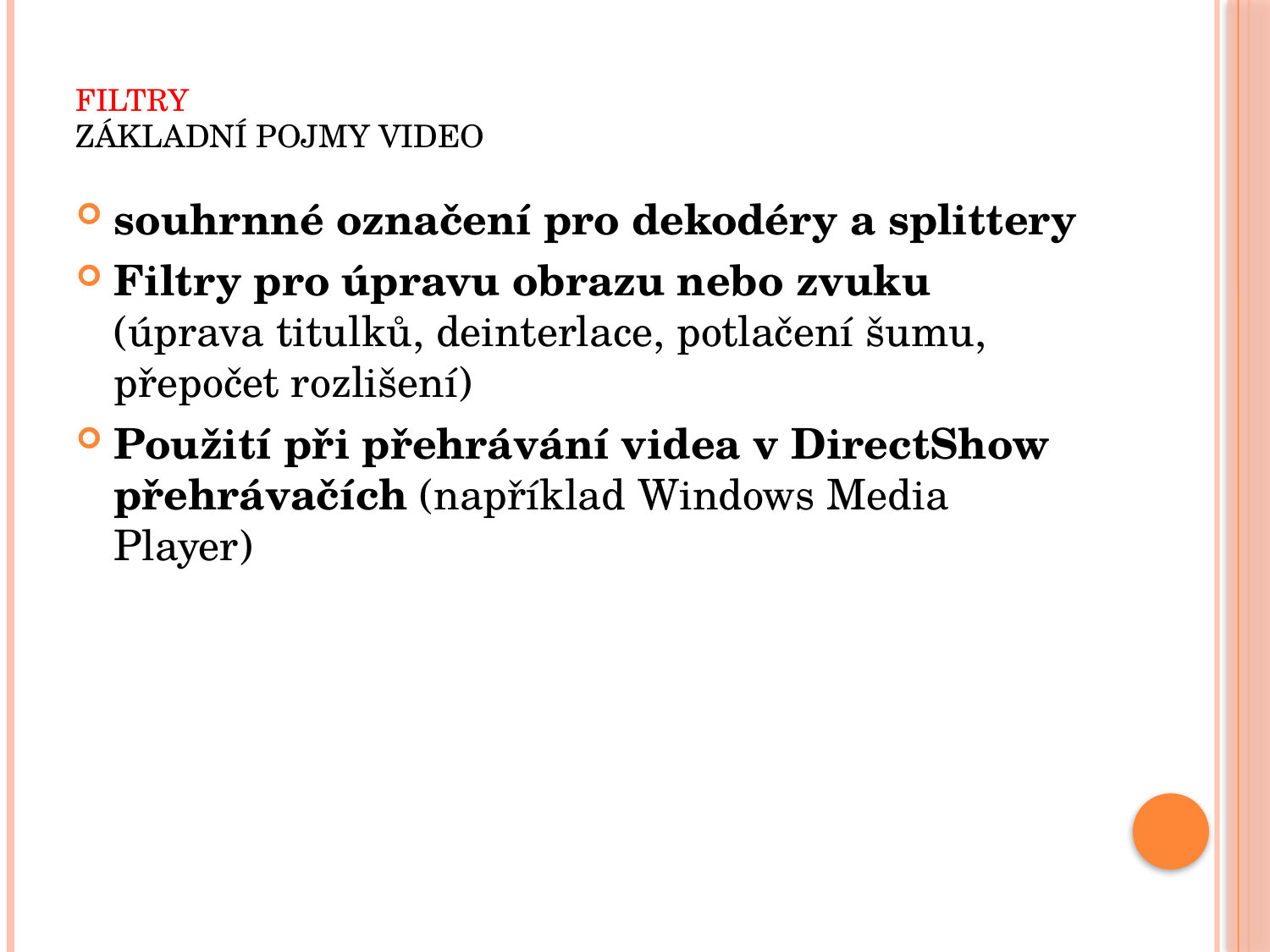

# Filtry Základní pojmy video
souhrnné označení pro dekodéry a splittery
Filtry pro úpravu obrazu nebo zvuku (úprava titulků, deinterlace, potlačení šumu, přepočet rozlišení)
Použití při přehrávání videa v DirectShow přehrávačích (například Windows Media Player)